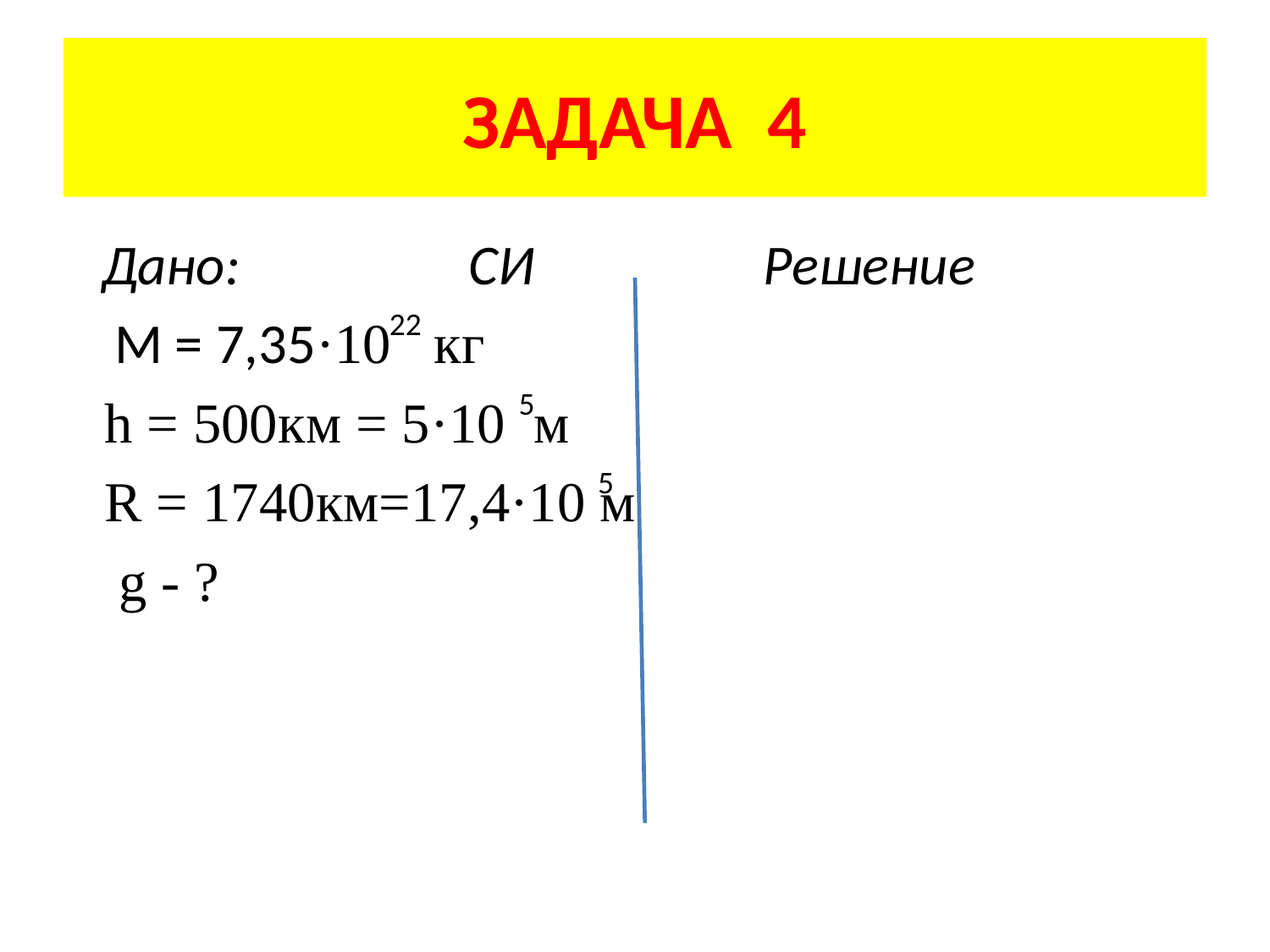

# ЗАДАЧА  4
  Дано:                  СИ                  Решение
   M = 7,35·10   кг
  h = 500км = 5·10  м
  R = 1740км=17,4·10 м
   g - ?

22
5
5